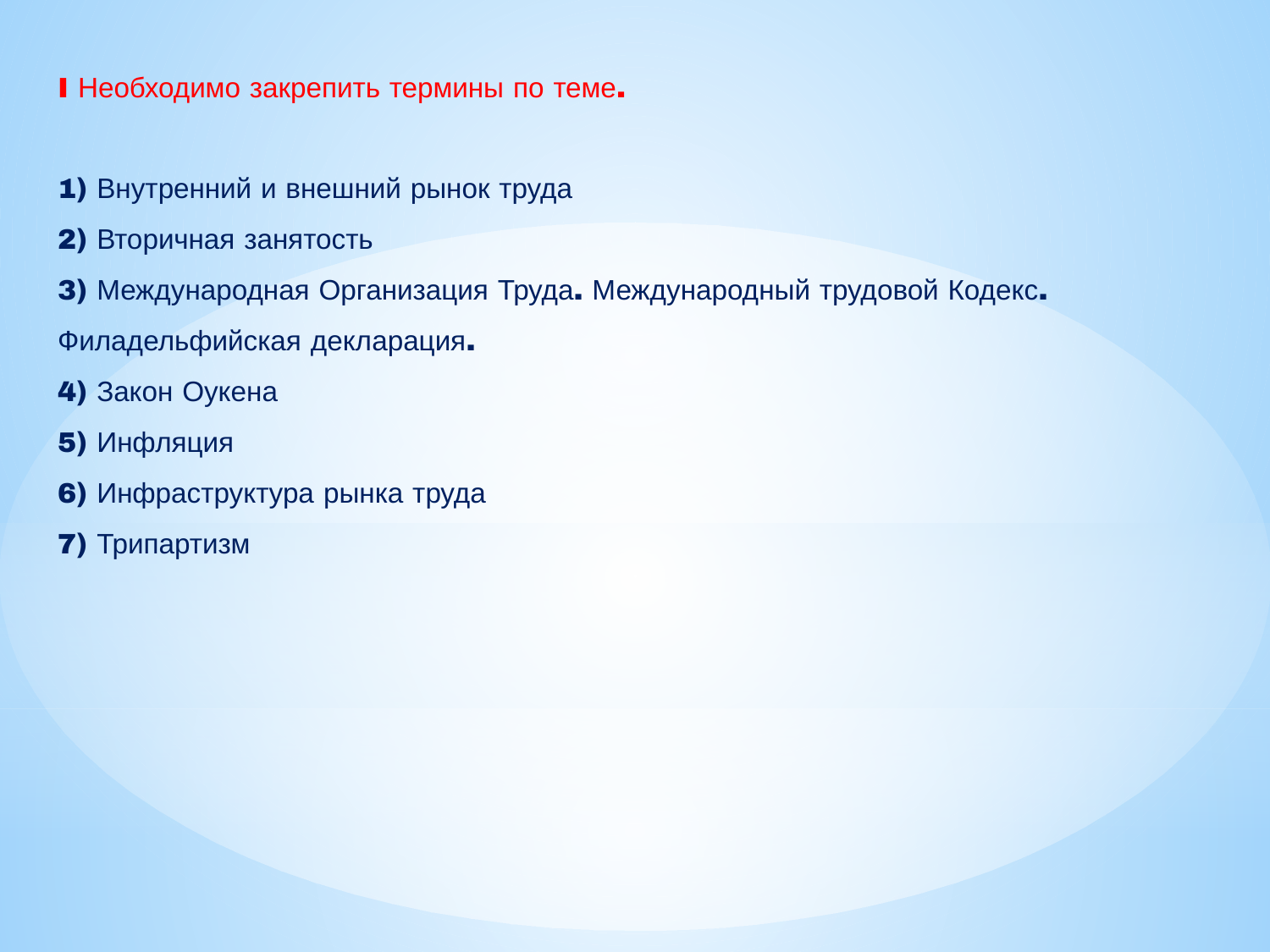

# I Необходимо закрепить термины по теме. 1) Внутренний и внешний рынок труда 2) Вторичная занятость 3) Международная Организация Труда. Международный трудовой Кодекс. Филадельфийская декларация. 4) Закон Оукена 5) Инфляция 6) Инфраструктура рынка труда 7) Трипартизм